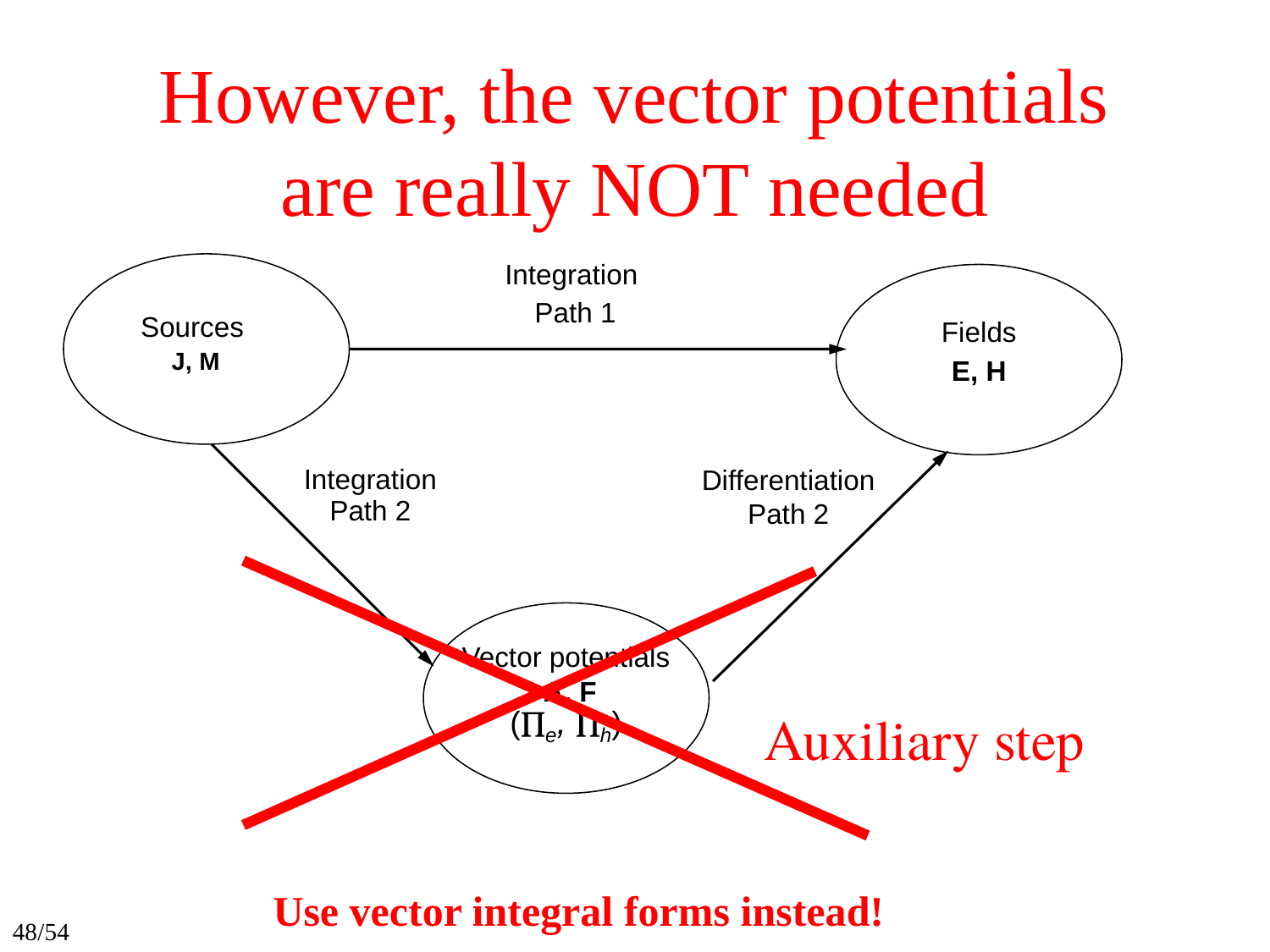

# However, the vector potentials are really NOT needed

Integration
 Path 1

Sources
J, M
Fields
E, H

Integration
Path 2

Differentiation
Path 2

Vector potentials
 A, F
(∏e, ∏h)
Auxiliary step
Use vector integral forms instead!